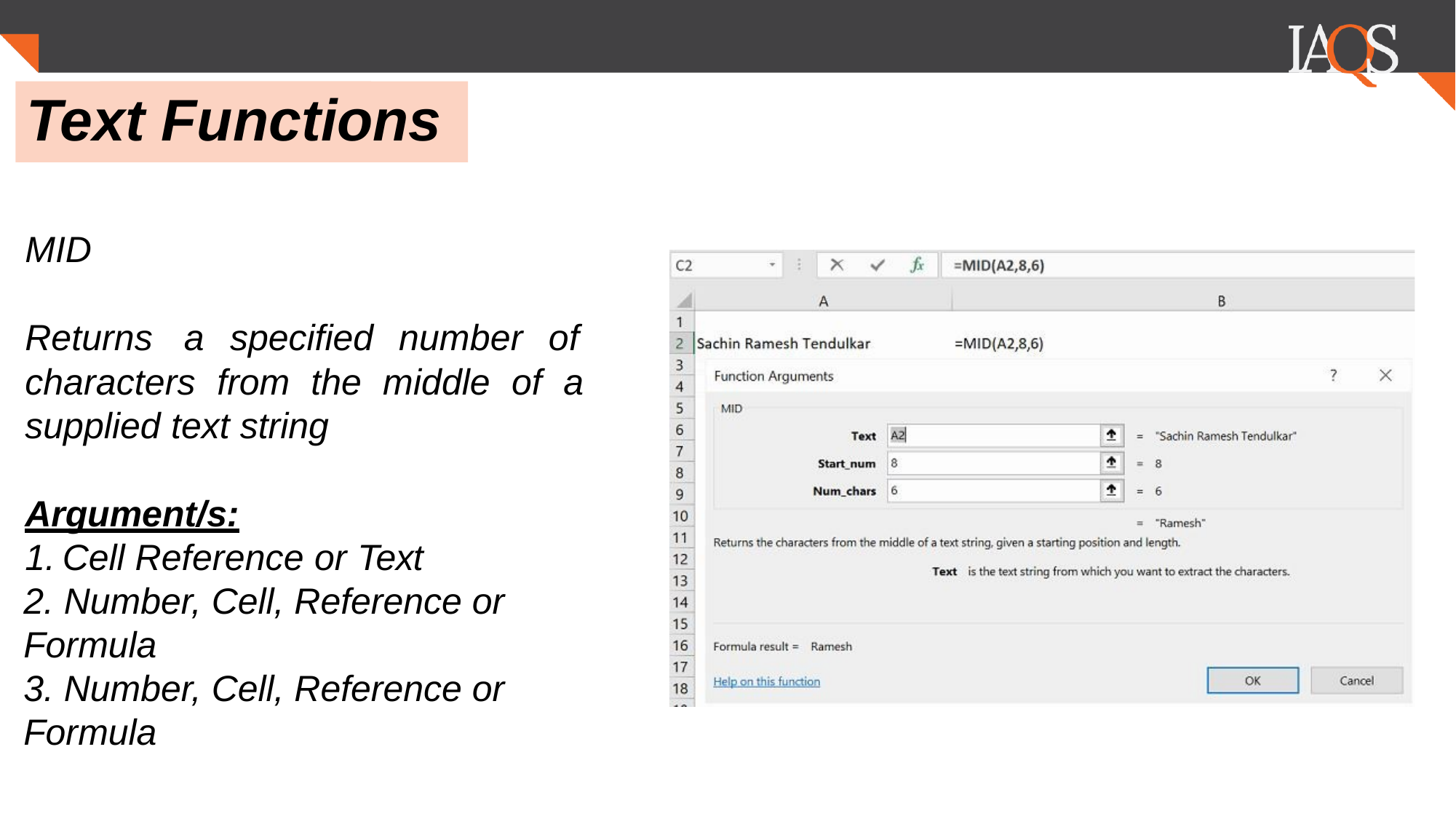

.
# Text Functions

MID

Returns a specified number of  characters from the middle of a  supplied text string

Argument/s:
1.	Cell Reference or Text
2. Number, Cell, Reference or Formula
3. Number, Cell, Reference or Formula